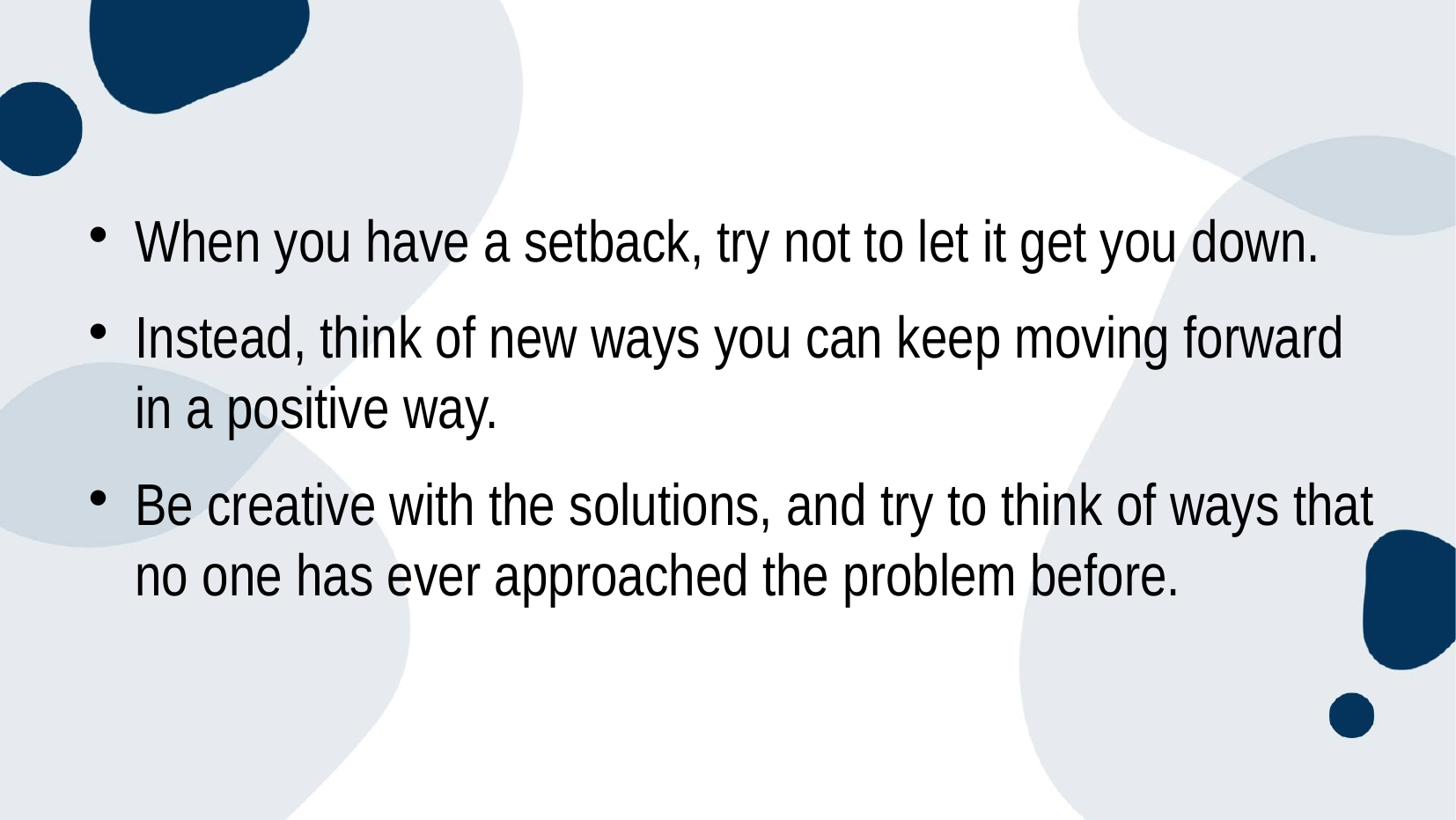

When you have a setback, try not to let it get you down.
Instead, think of new ways you can keep moving forward in a positive way.
Be creative with the solutions, and try to think of ways that no one has ever approached the problem before.